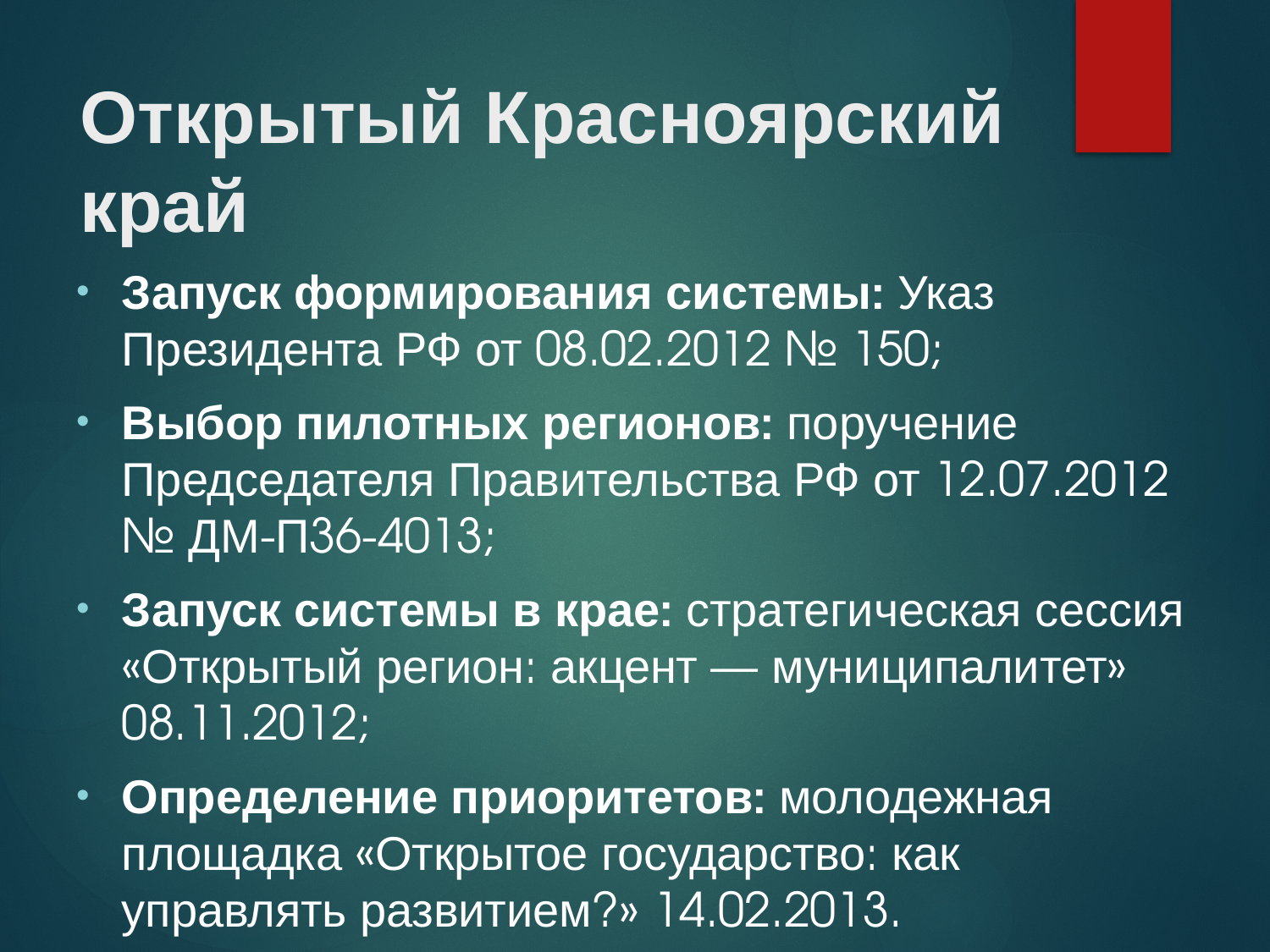

# Открытый Красноярский край
Запуск формирования системы: Указ Президента РФ от 08.02.2012 № 150;
Выбор пилотных регионов: поручение Председателя Правительства РФ от 12.07.2012 № ДМ-П36-4013;
Запуск системы в крае: стратегическая сессия «Открытый регион: акцент — муниципалитет» 08.11.2012;
Определение приоритетов: молодежная площадка «Открытое государство: как управлять развитием?» 14.02.2013.